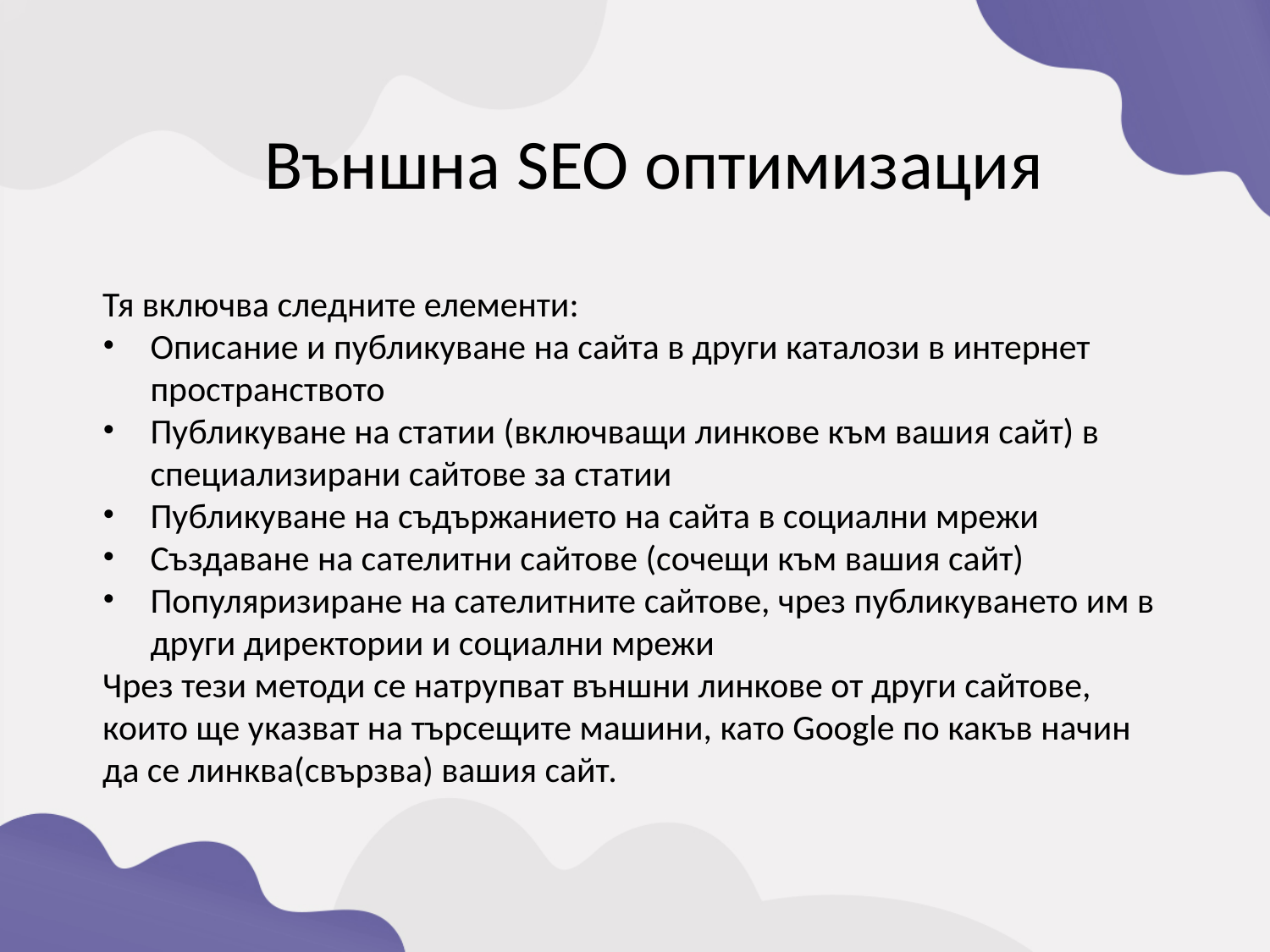

Външна SEO оптимизация
Тя включва следните елементи:
Описание и публикуване на сайта в други каталози в интернет пространството
Публикуване на статии (включващи линкове към вашия сайт) в специализирани сайтове за статии
Публикуване на съдържанието на сайта в социални мрежи
Създаване на сателитни сайтове (сочещи към вашия сайт)
Популяризиране на сателитните сайтове, чрез публикуването им в други директории и социални мрежи
Чрез тези методи се натрупват външни линкове от други сайтове, които ще указват на търсещите машини, като Google по какъв начин да се линква(свързва) вашия сайт.